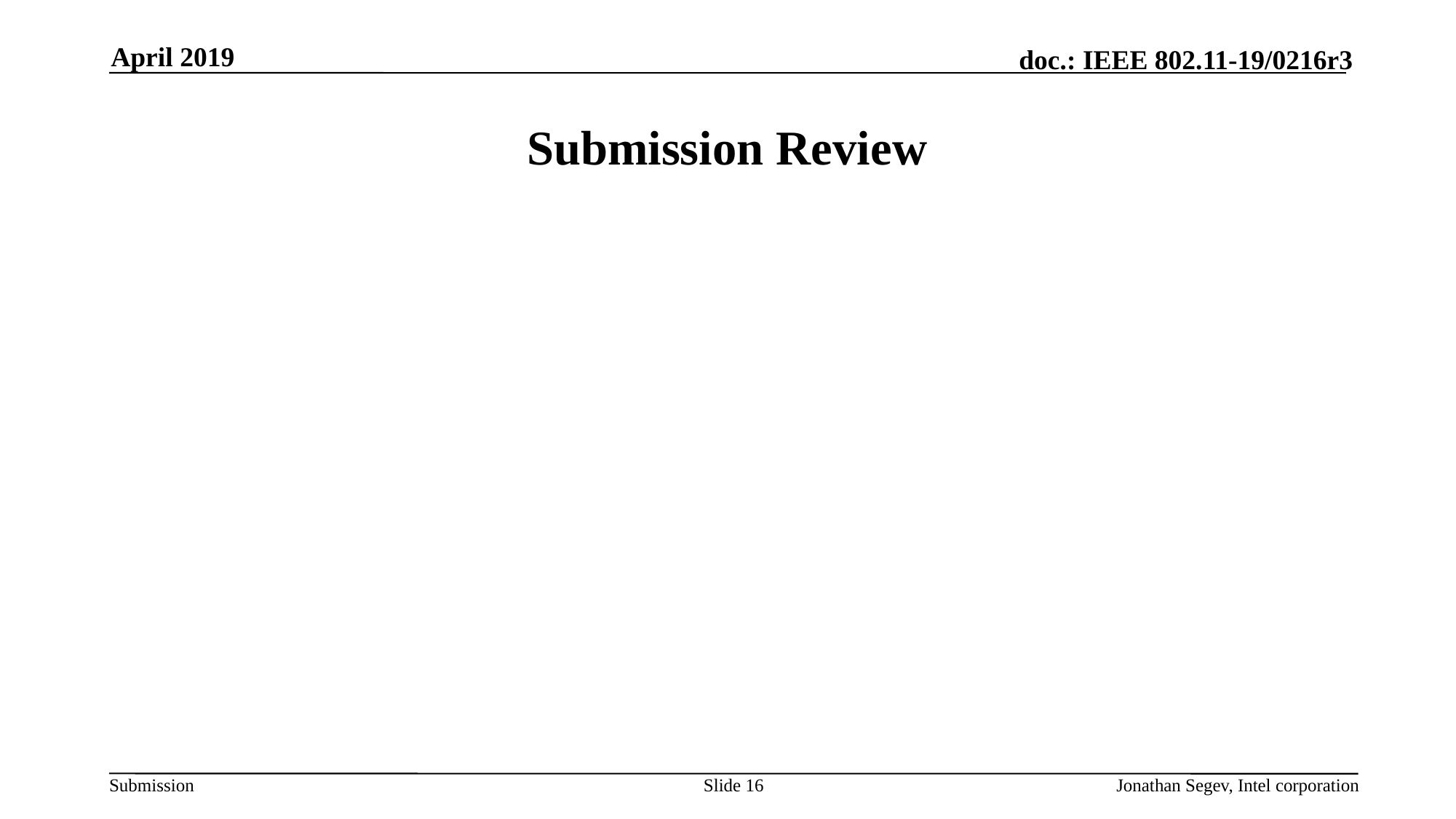

April 2019
# Submission Review

Slide 16
Jonathan Segev, Intel corporation